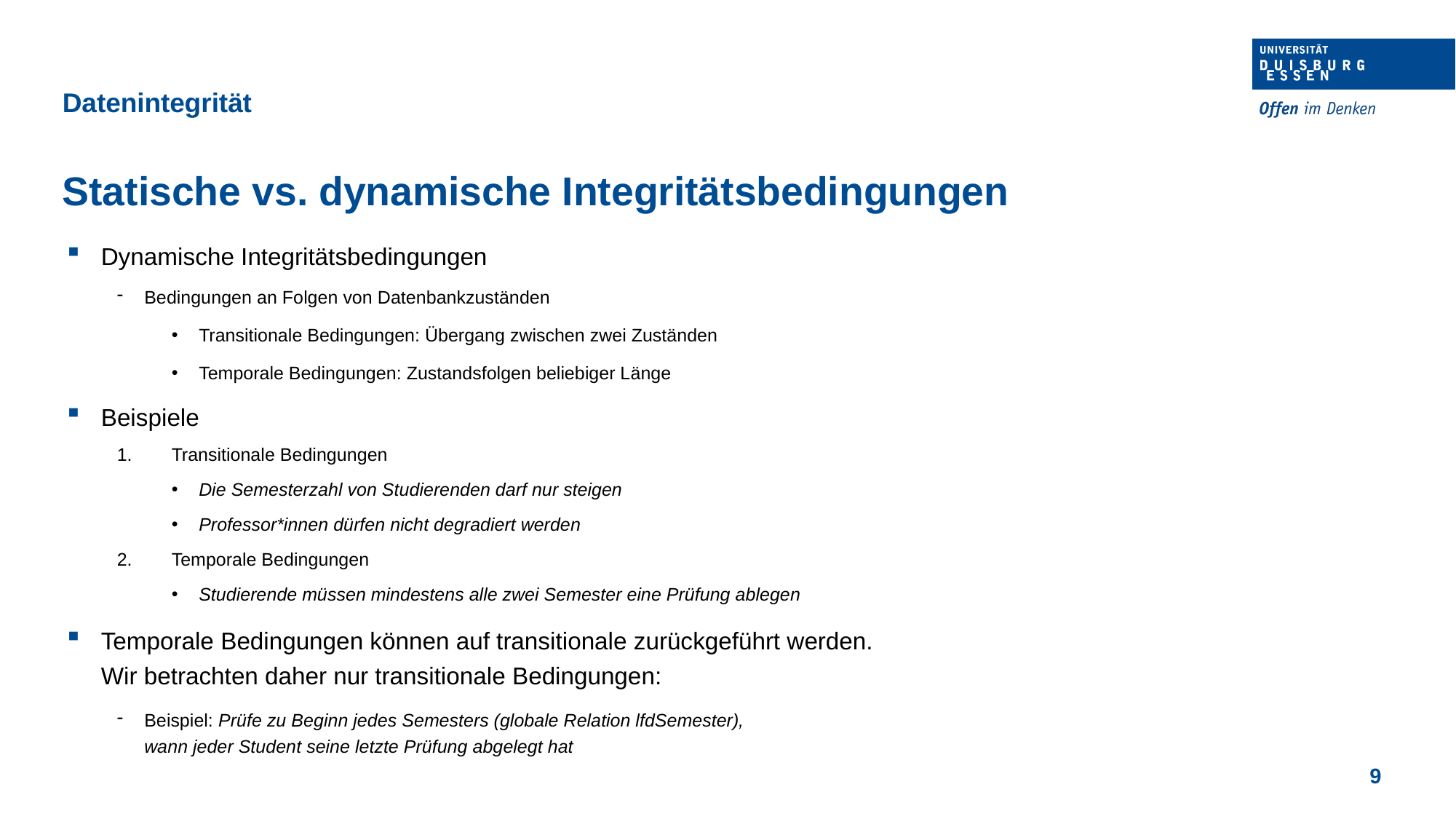

Datenintegrität
Statische vs. dynamische Integritätsbedingungen
Dynamische Integritätsbedingungen
Bedingungen an Folgen von Datenbankzuständen
Transitionale Bedingungen: Übergang zwischen zwei Zuständen
Temporale Bedingungen: Zustandsfolgen beliebiger Länge
Beispiele
Transitionale Bedingungen
Die Semesterzahl von Studierenden darf nur steigen
Professor*innen dürfen nicht degradiert werden
Temporale Bedingungen
Studierende müssen mindestens alle zwei Semester eine Prüfung ablegen
Temporale Bedingungen können auf transitionale zurückgeführt werden.
Wir betrachten daher nur transitionale Bedingungen:
Beispiel: Prüfe zu Beginn jedes Semesters (globale Relation lfdSemester),
wann jeder Student seine letzte Prüfung abgelegt hat
9